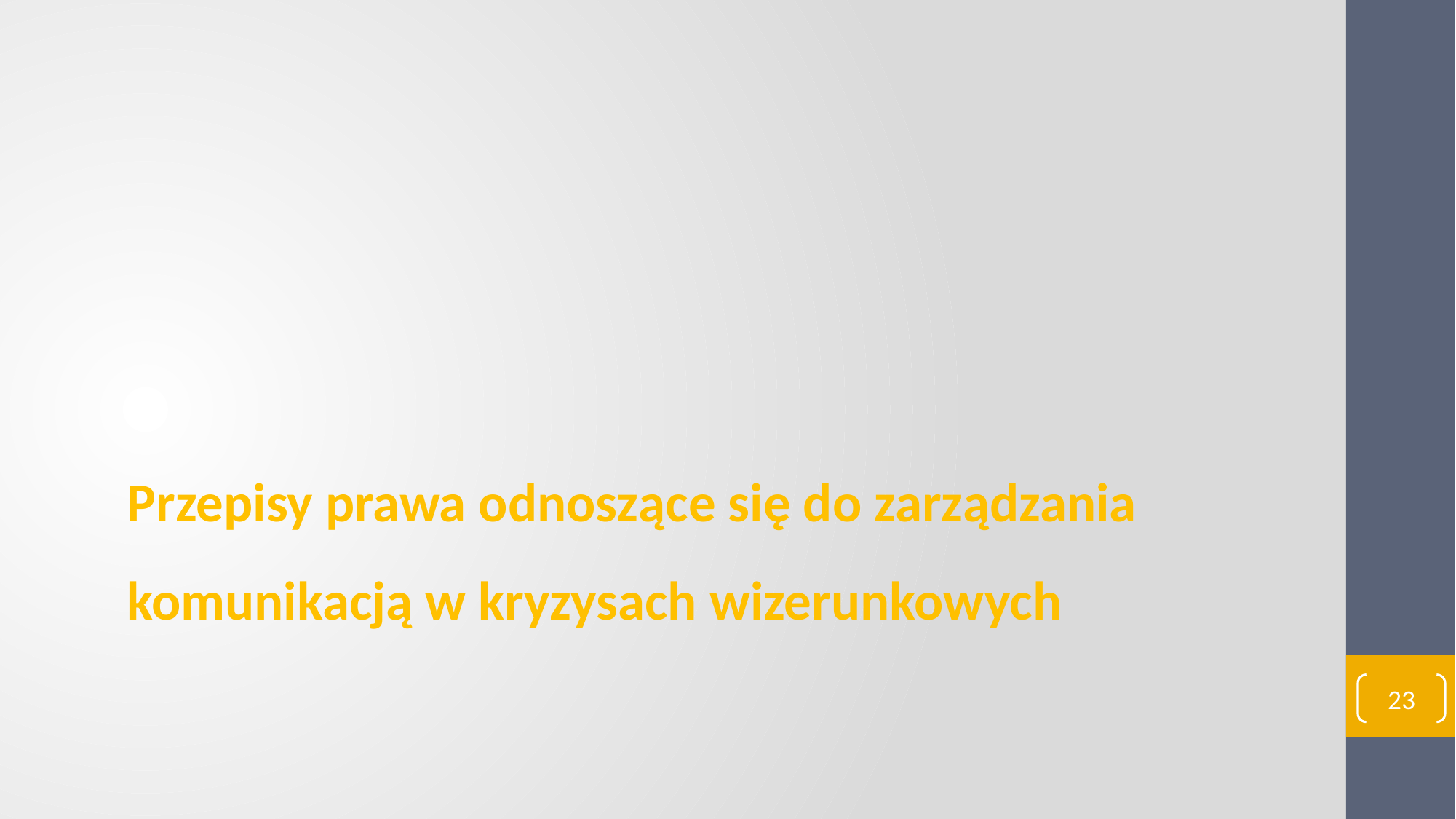

# Przepisy prawa odnoszące się do zarządzania komunikacją w kryzysach wizerunkowych
23